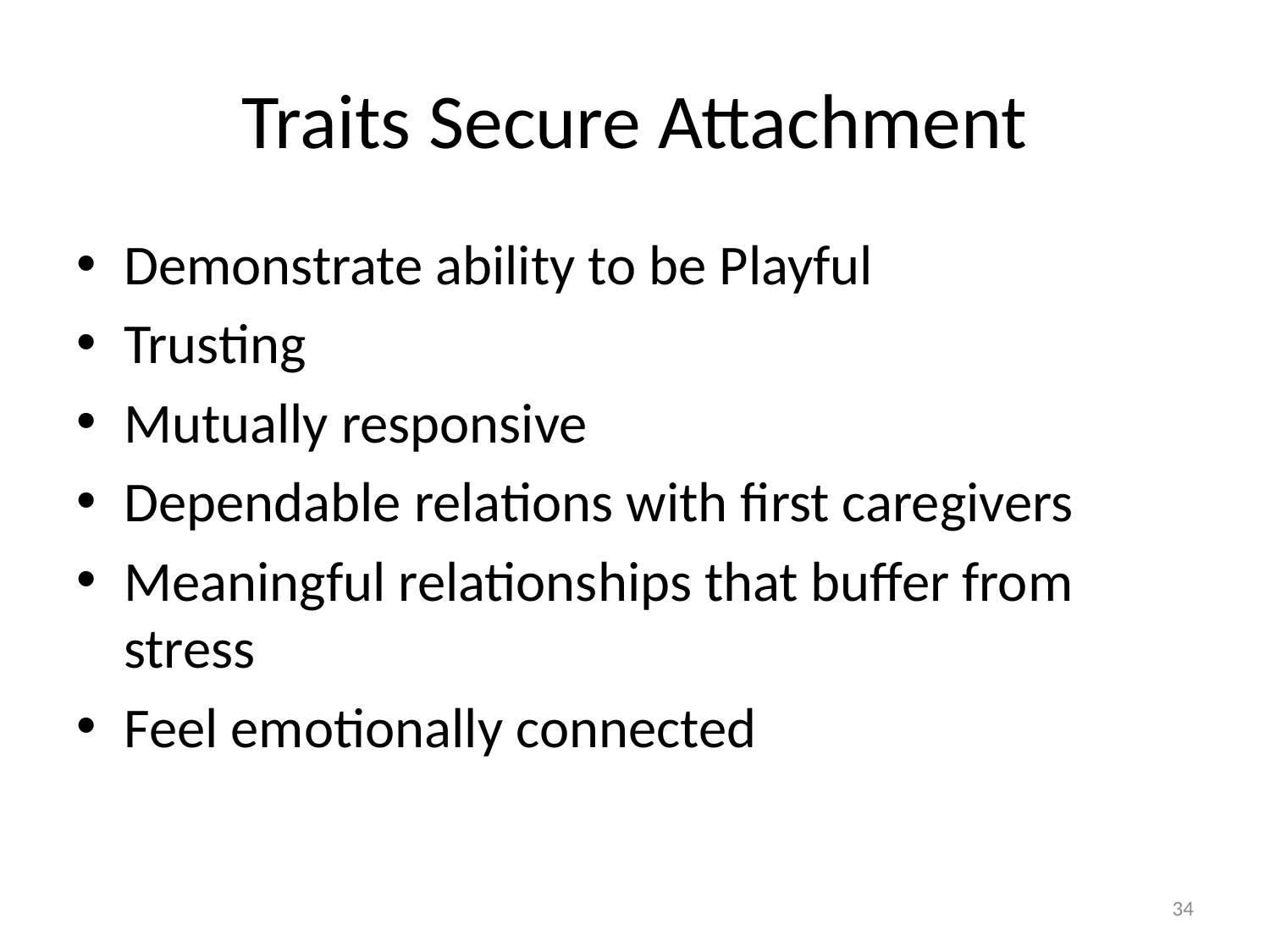

# Traits Secure Attachment
Demonstrate ability to be Playful
Trusting
Mutually responsive
Dependable relations with first caregivers
Meaningful relationships that buffer from stress
Feel emotionally connected

34